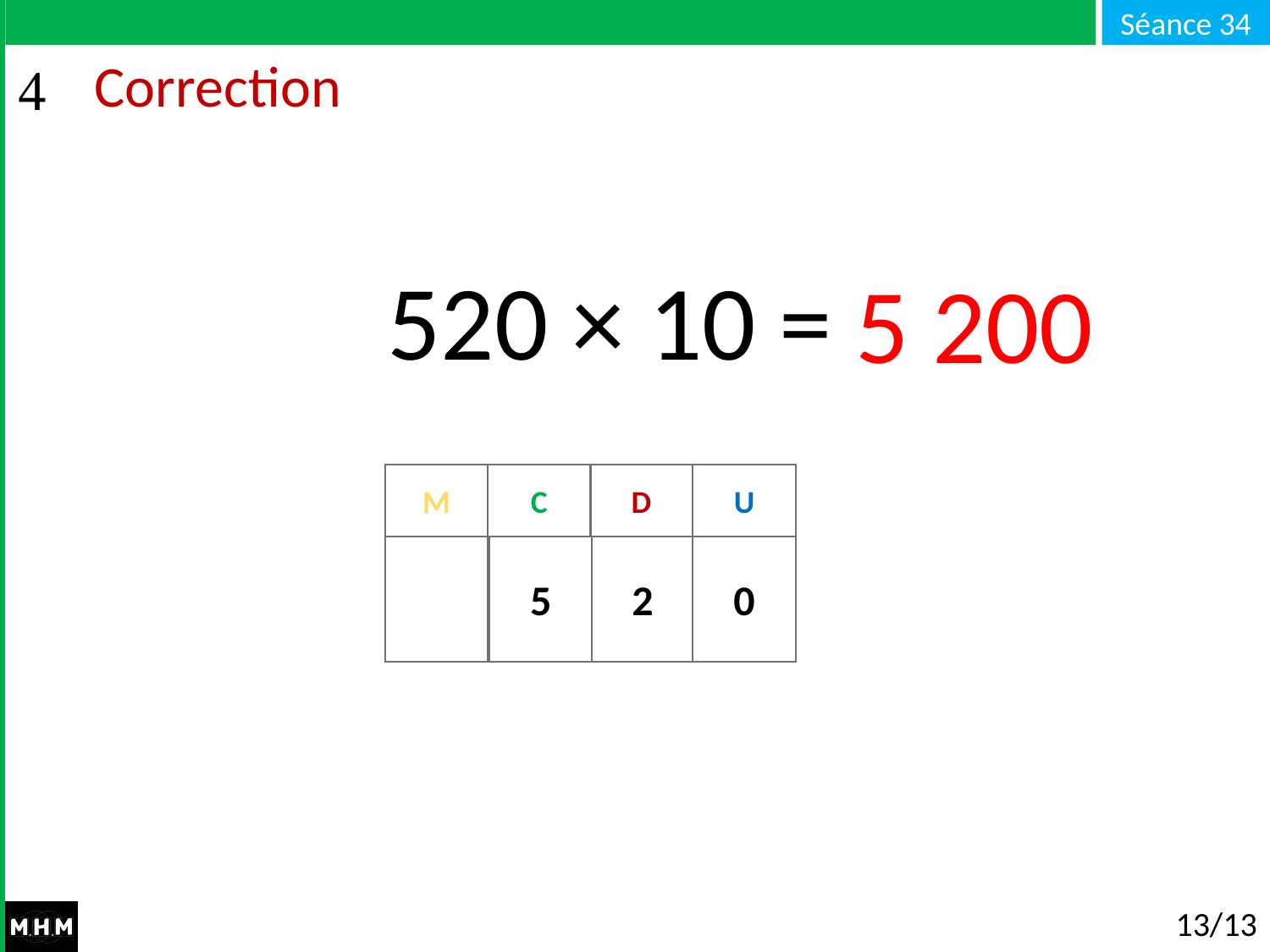

# Correction
520 × 10 =
5 200
M
C
D
U
5
2
0

0
13/13